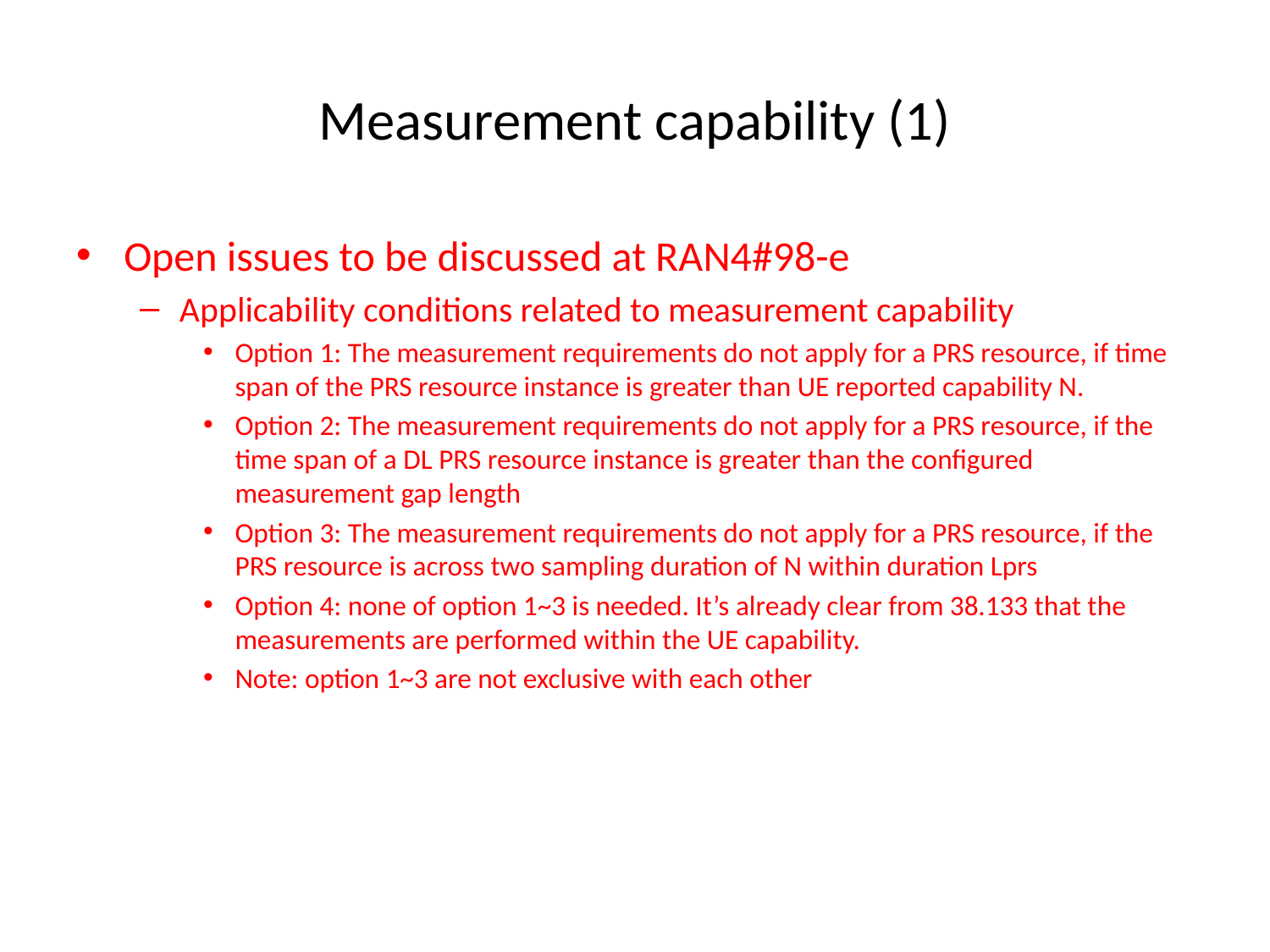

# Measurement capability (1)
Open issues to be discussed at RAN4#98-e
Applicability conditions related to measurement capability
Option 1: The measurement requirements do not apply for a PRS resource, if time span of the PRS resource instance is greater than UE reported capability N.
Option 2: The measurement requirements do not apply for a PRS resource, if the time span of a DL PRS resource instance is greater than the configured measurement gap length
Option 3: The measurement requirements do not apply for a PRS resource, if the PRS resource is across two sampling duration of N within duration Lprs
Option 4: none of option 1~3 is needed. It’s already clear from 38.133 that the measurements are performed within the UE capability.
Note: option 1~3 are not exclusive with each other